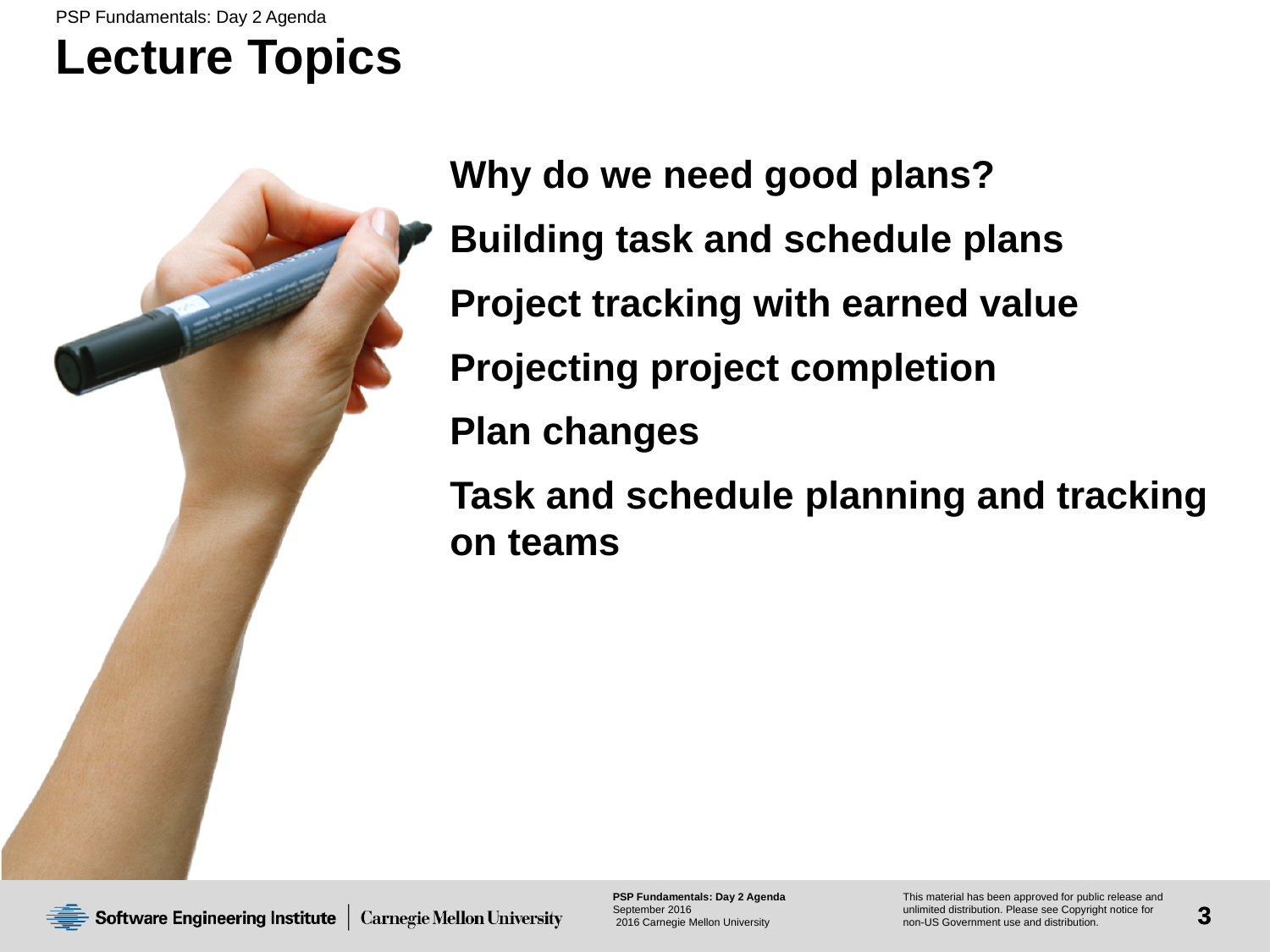

# Lecture Topics
Why do we need good plans?
Building task and schedule plans
Project tracking with earned value
Projecting project completion
Plan changes
Task and schedule planning and tracking on teams